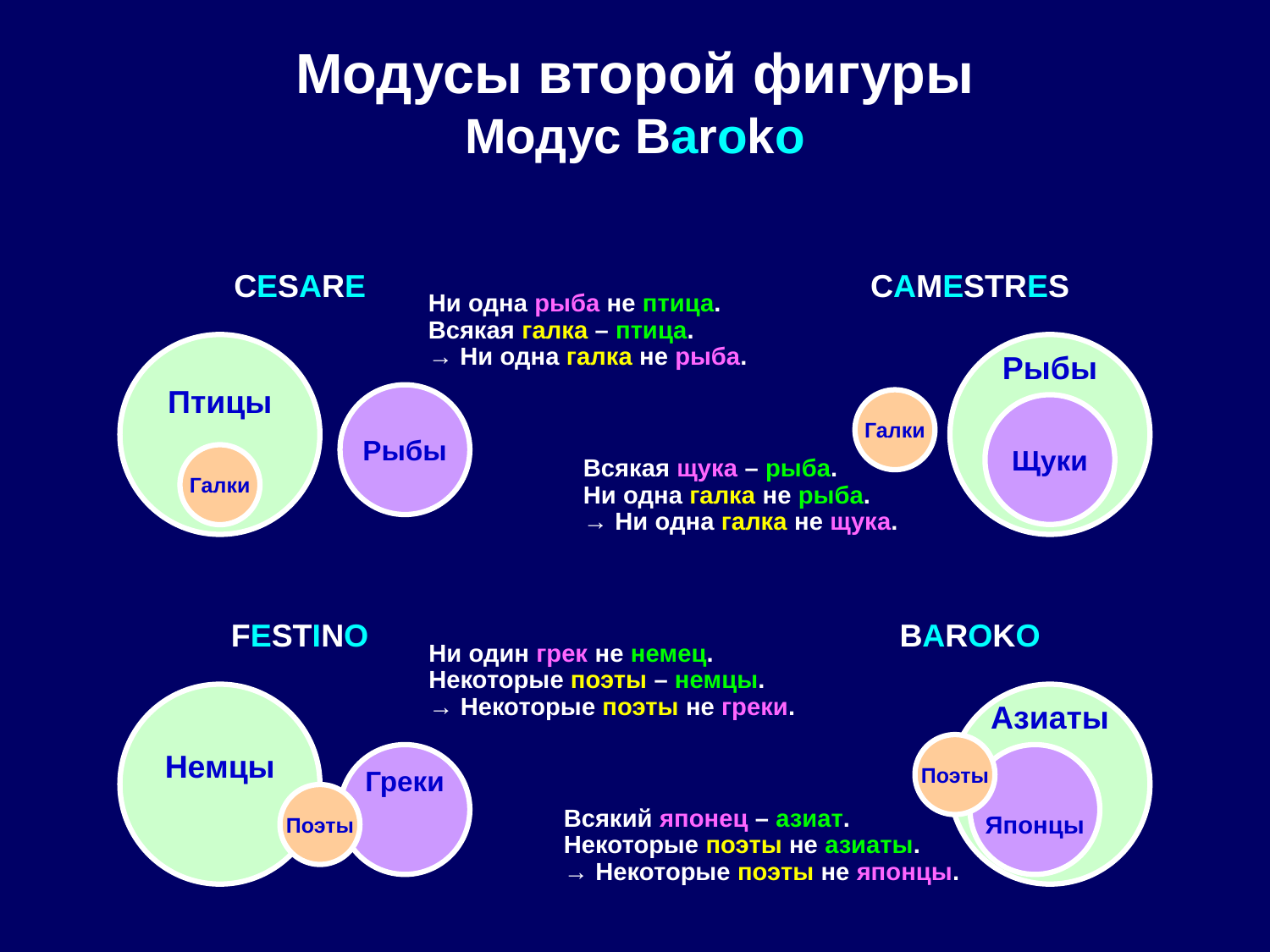

# Модусы второй фигуры Модус Baroko
CESARE
CAMESTRES
Ни одна рыба не птица.
Всякая галка – птица.
→ Ни одна галка не рыба.
Птицы
Рыбы
Рыбы
Галки
Щуки
Галки
Всякая щука – рыба.
Ни одна галка не рыба.
→ Ни одна галка не щука.
FESTINO
BAROKO
Ни один грек не немец.
Некоторые поэты – немцы.
→ Некоторые поэты не греки.
Немцы
Азиаты
Поэты
Греки
Японцы
Поэты
Всякий японец – азиат.
Некоторые поэты не азиаты.
→ Некоторые поэты не японцы.